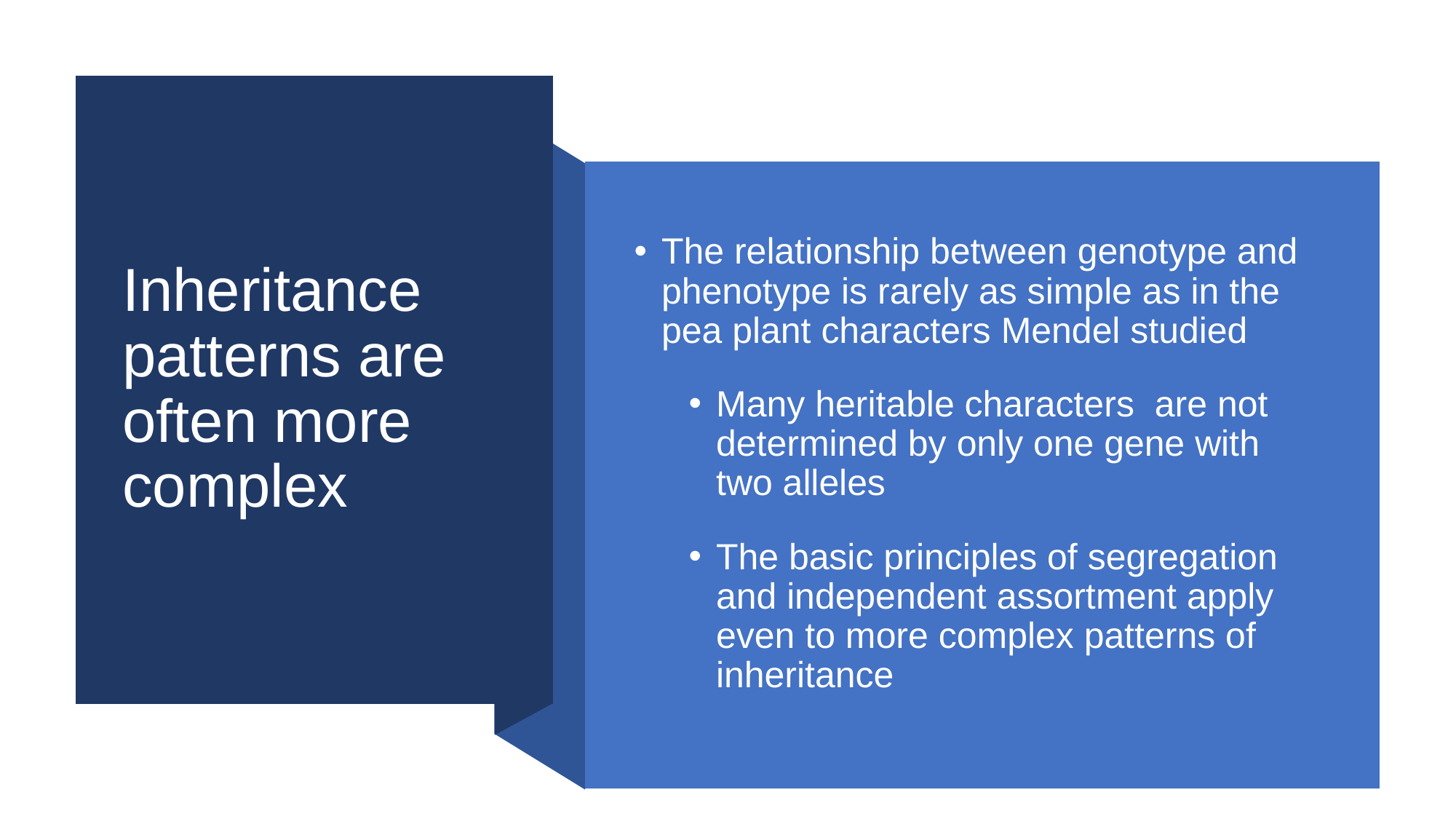

# Inheritance patterns are often more complex

The relationship between genotype and phenotype is rarely as simple as in the pea plant characters Mendel studied
Many heritable characters  are not determined by only one gene with two alleles
The basic principles of segregation and independent assortment apply even to more complex patterns of inheritance